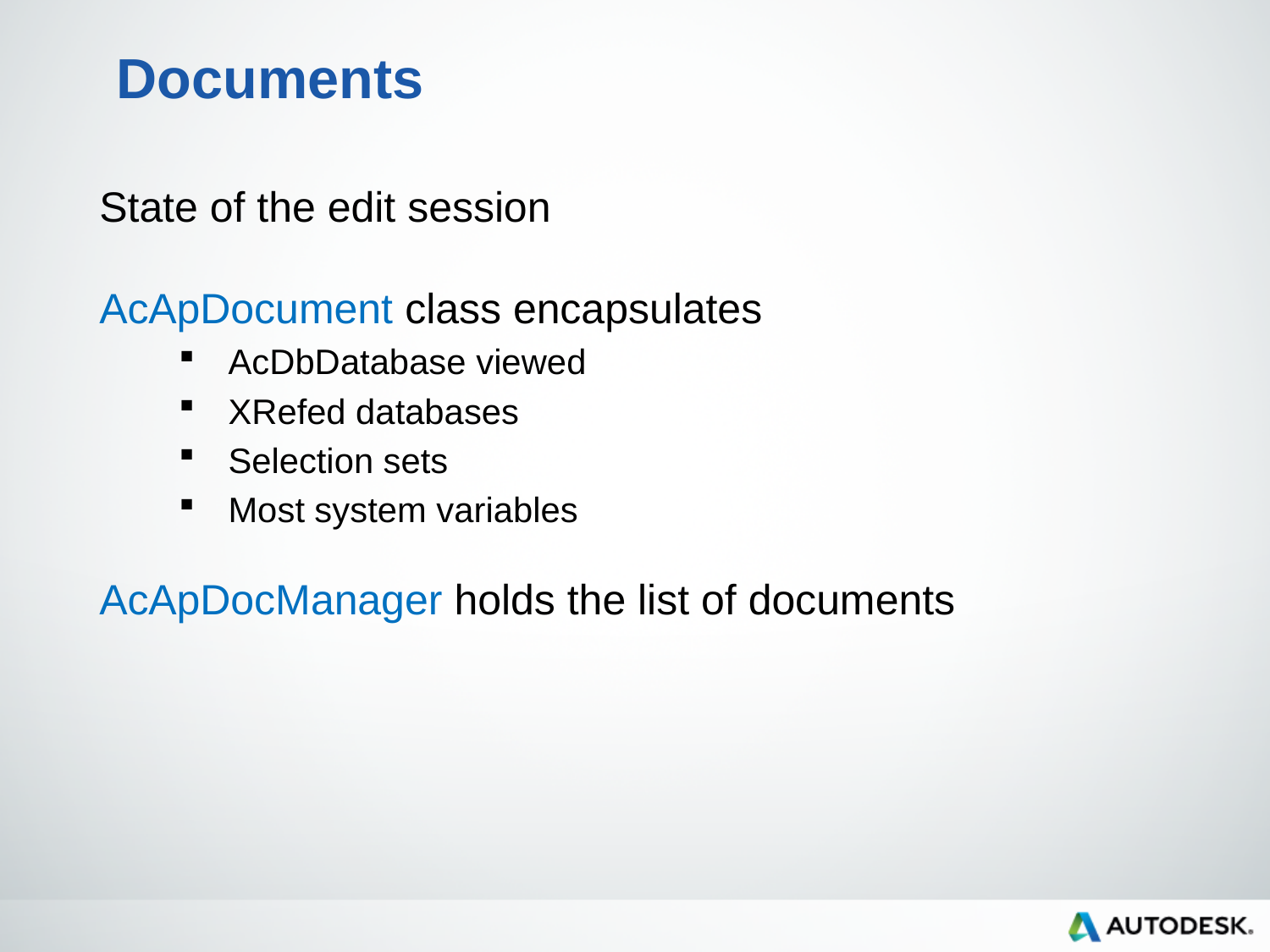

# Documents
State of the edit session

AcApDocument class encapsulates
AcDbDatabase viewed
XRefed databases
Selection sets
Most system variables

AcApDocManager holds the list of documents